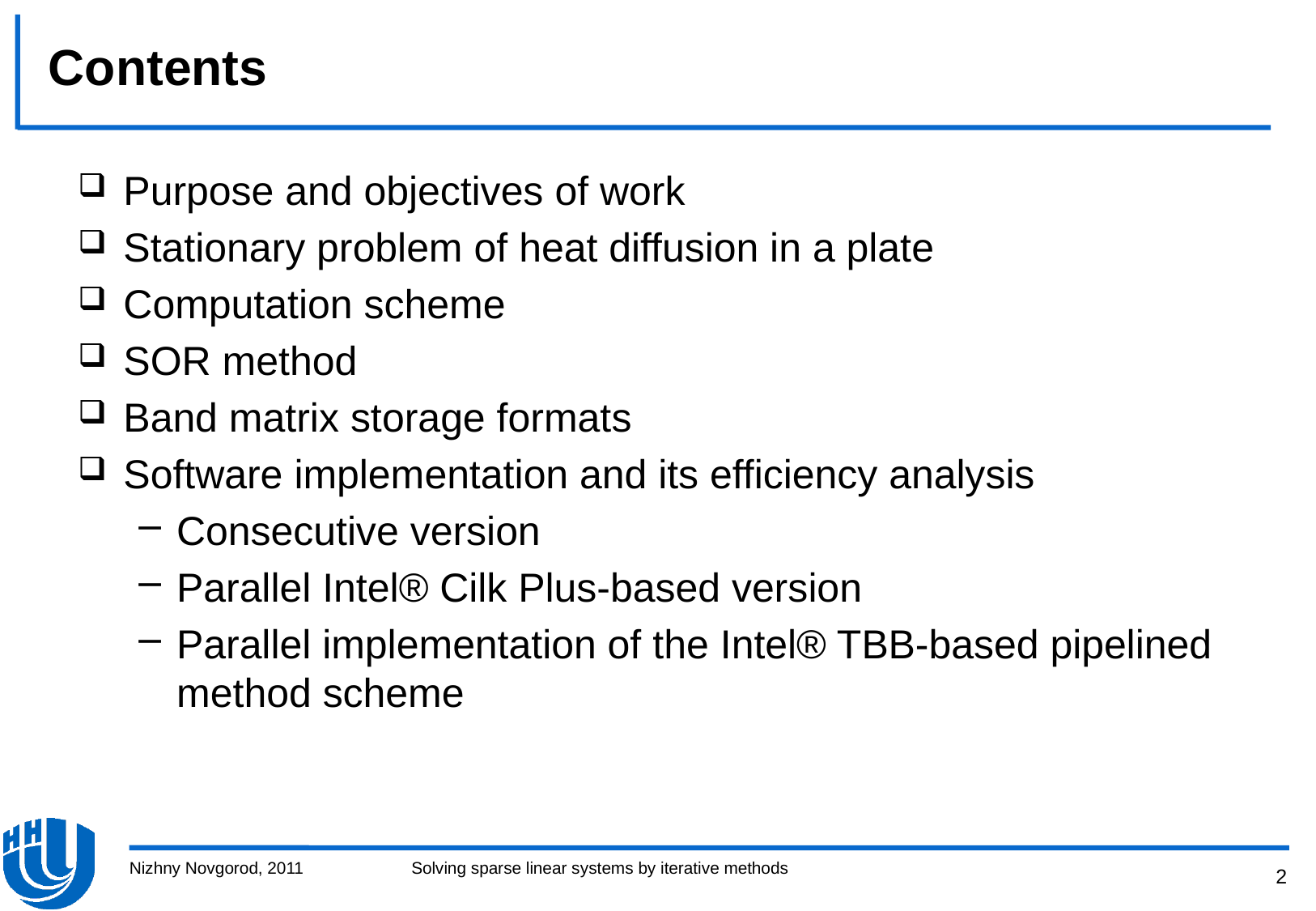

# Contents
Purpose and objectives of work
Stationary problem of heat diffusion in a plate
Computation scheme
SOR method
Band matrix storage formats
Software implementation and its efficiency analysis
Consecutive version
Parallel Intel® Cilk Plus-based version
Parallel implementation of the Intel® TBB-based pipelined method scheme

Nizhny Novgorod, 2011
Solving sparse linear systems by iterative methods